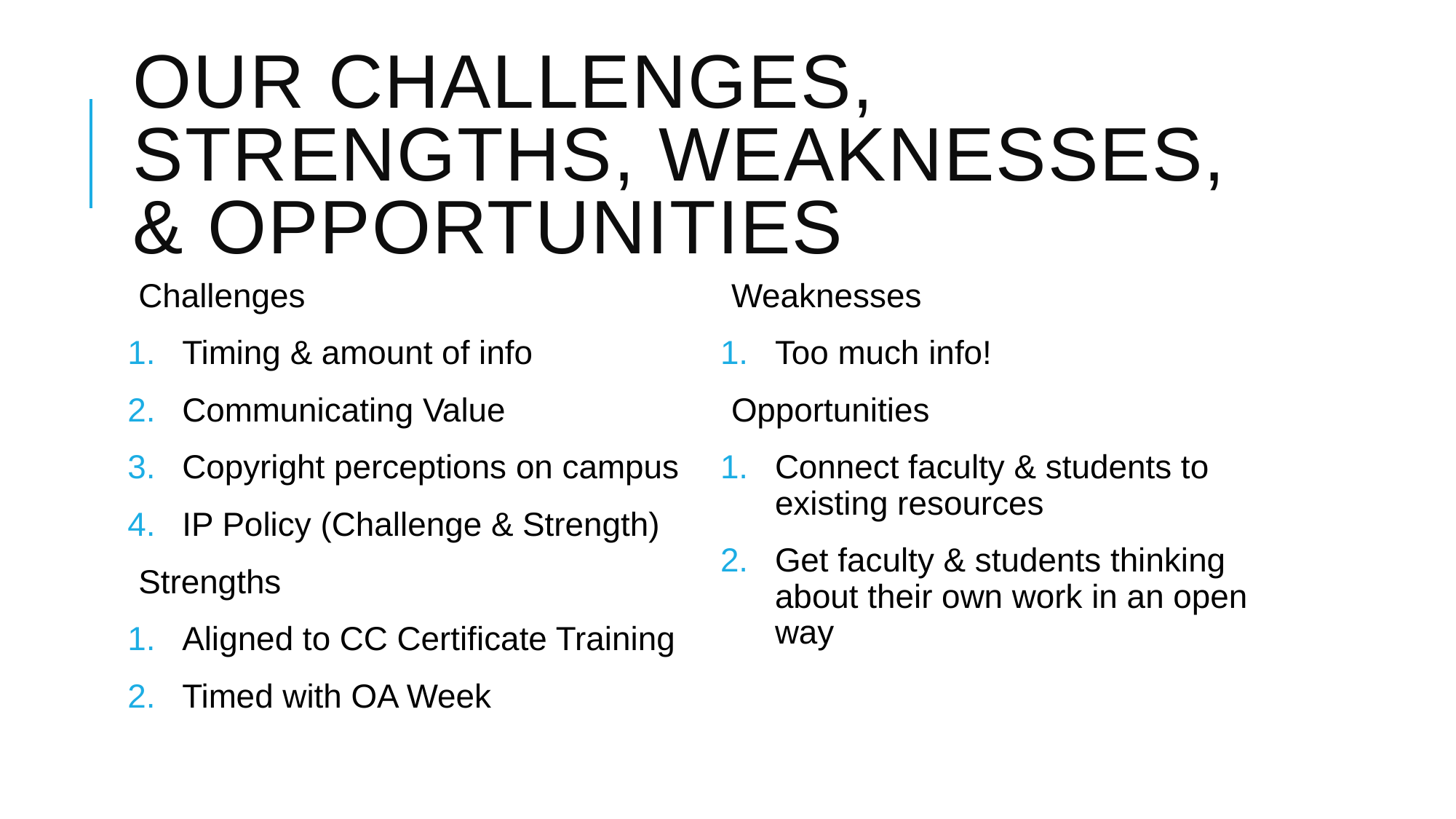

# Our Challenges, Strengths, Weaknesses, & Opportunities
Challenges
Timing & amount of info
Communicating Value
Copyright perceptions on campus
IP Policy (Challenge & Strength)
Strengths
Aligned to CC Certificate Training
Timed with OA Week

Weaknesses
Too much info!
Opportunities
Connect faculty & students to existing resources
Get faculty & students thinking about their own work in an open way